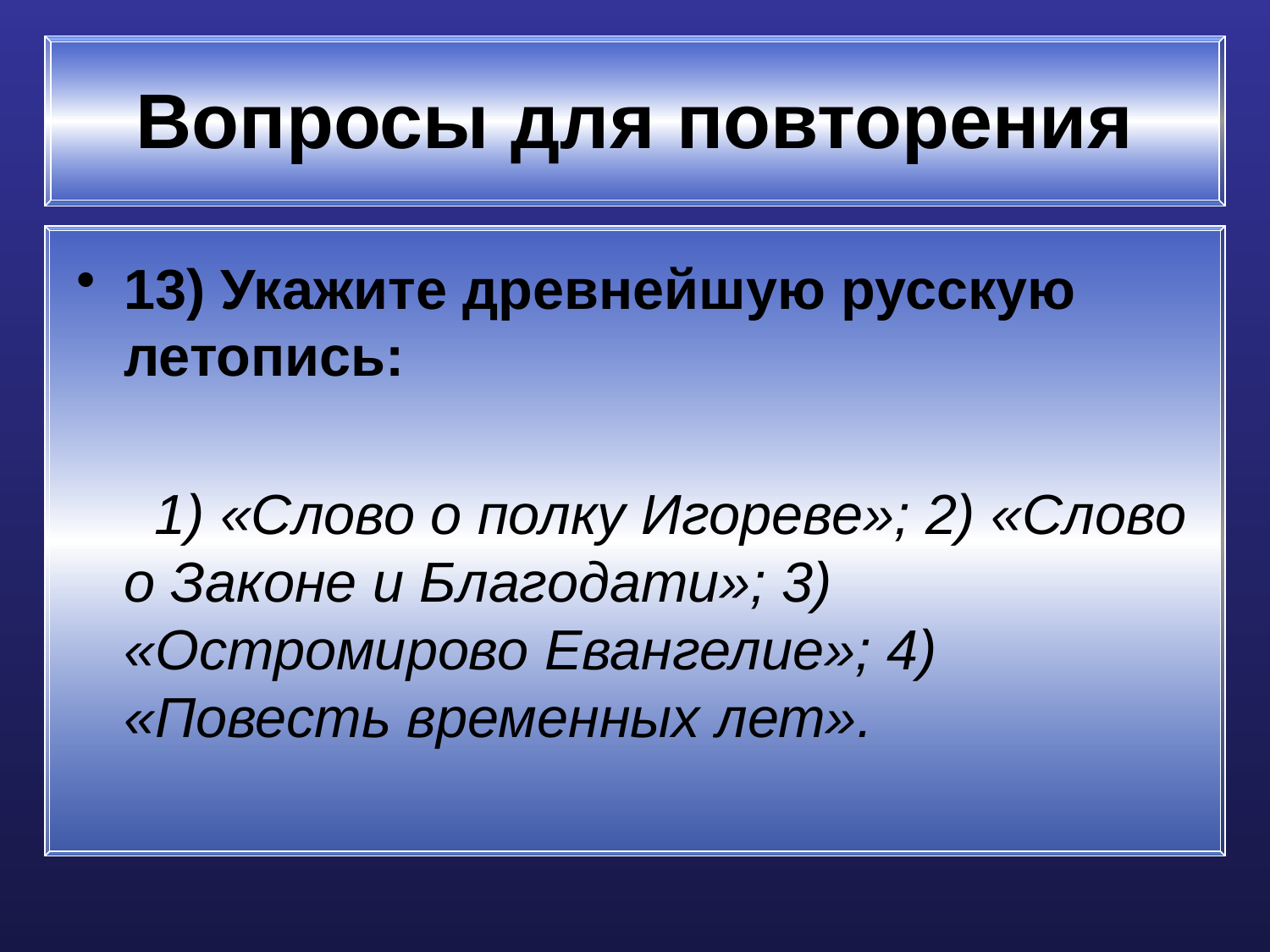

# Вопросы для повторения
13) Укажите древнейшую русскую летопись:

     1) «Слово о полку Игореве»; 2) «Слово о Законе и Благодати»; 3) «Остромирово Евангелие»; 4) «Повесть временных лет».